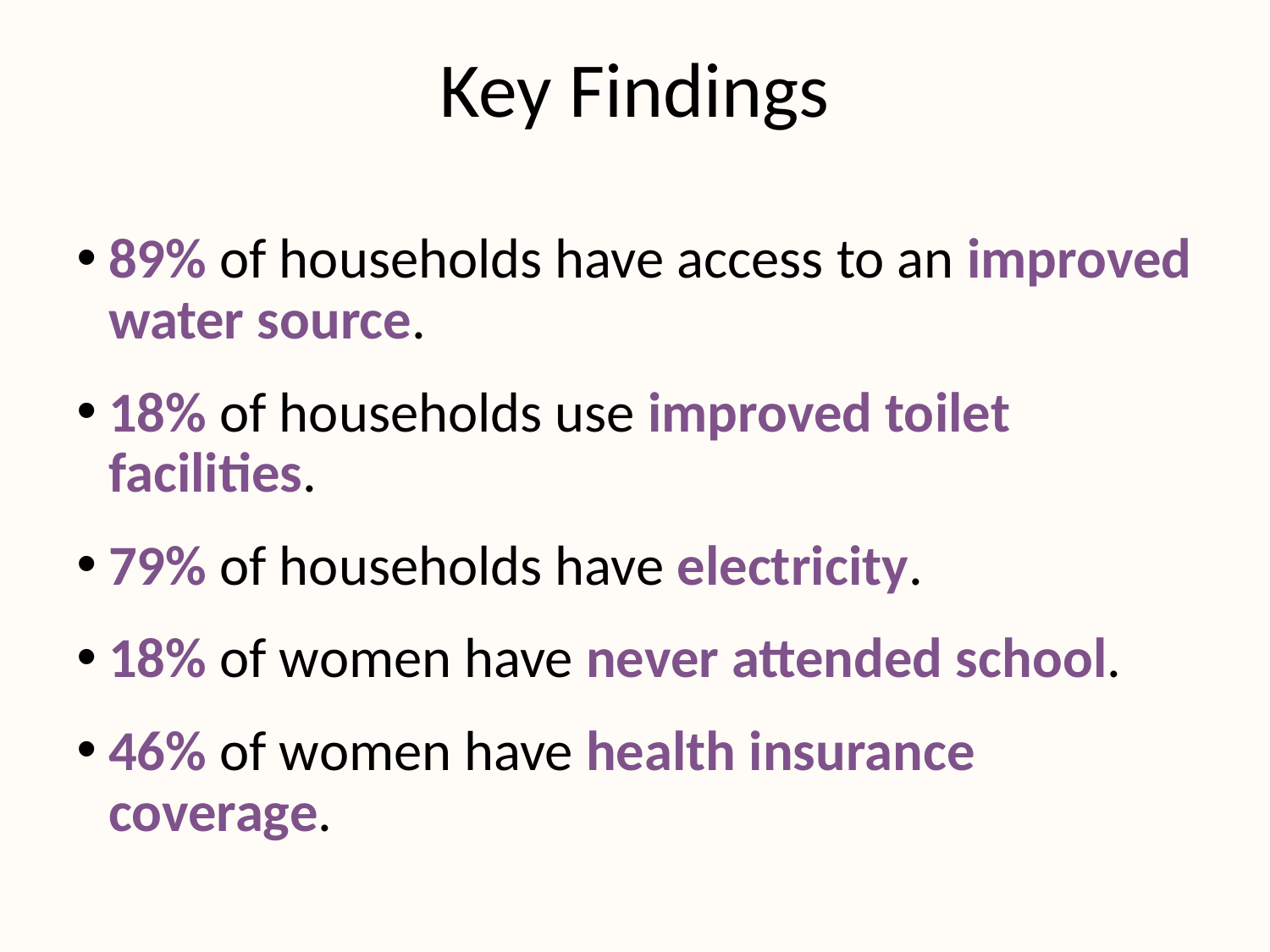

# Key Findings
89% of households have access to an improved water source.
18% of households use improved toilet facilities.
79% of households have electricity.
18% of women have never attended school.
46% of women have health insurance coverage.